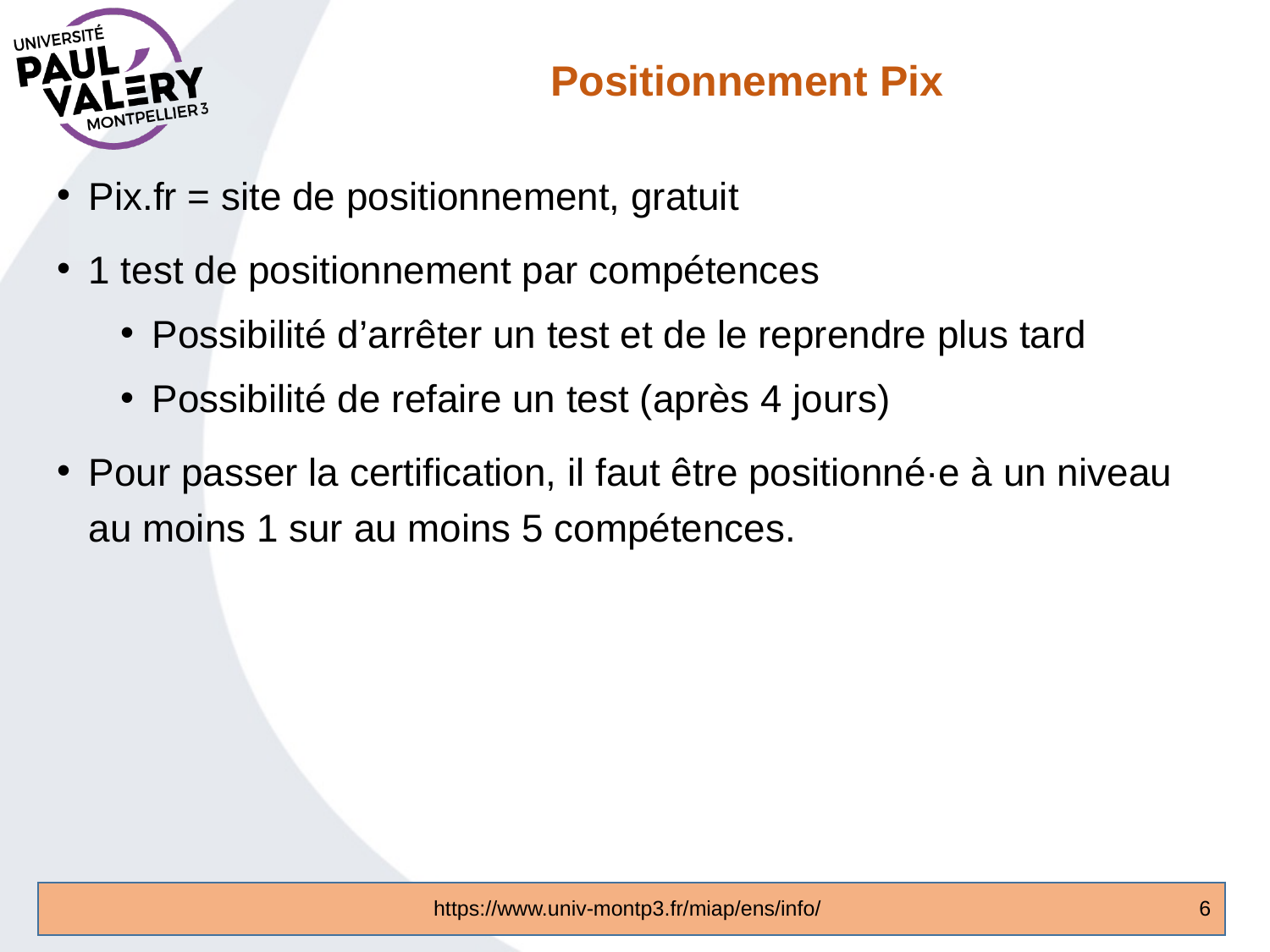

# Positionnement Pix
Pix.fr = site de positionnement, gratuit
1 test de positionnement par compétences
Possibilité d’arrêter un test et de le reprendre plus tard
Possibilité de refaire un test (après 4 jours)
Pour passer la certification, il faut être positionné·e à un niveau au moins 1 sur au moins 5 compétences.
https://www.univ-montp3.fr/miap/ens/info/
6